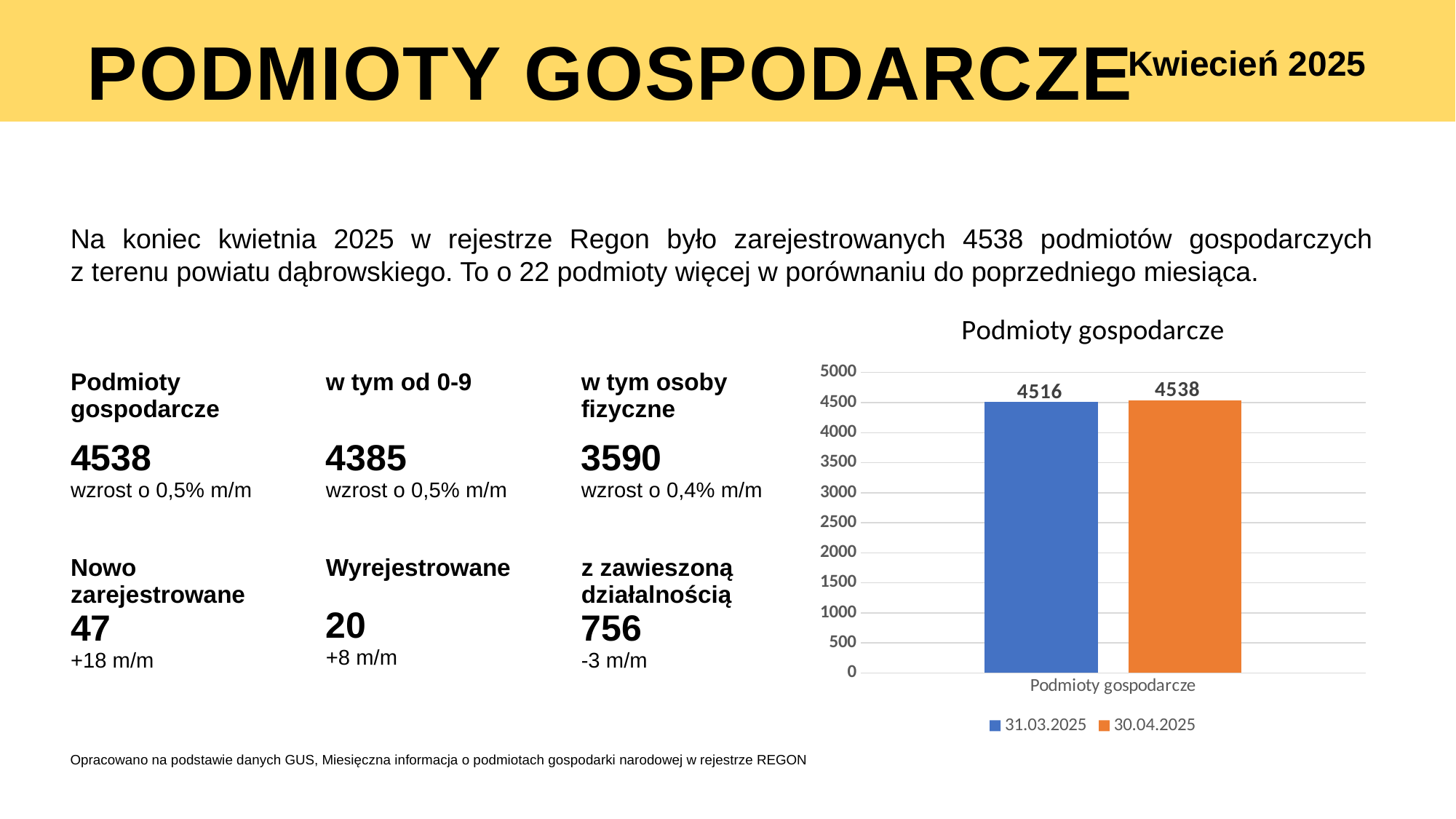

PODMIOTY GOSPODARCZE
Kwiecień 2025

Na koniec kwietnia 2025 w rejestrze Regon było zarejestrowanych 4538 podmiotów gospodarczych
z terenu powiatu dąbrowskiego. To o 22 podmioty więcej w porównaniu do poprzedniego miesiąca.

### Chart: Podmioty gospodarcze

| Category | 31.03.2025 | 30.04.2025 |
|---|---|---|
| Podmioty gospodarcze | 4516.0 | 4538.0 |
| Podmioty gospodarcze | w tym od 0-9 | w tym osoby fizyczne |
| --- | --- | --- |
| 4538 wzrost o 0,5% m/m | 4385 wzrost o 0,5% m/m | 3590 wzrost o 0,4% m/m |
|  |  |  |
| Nowo zarejestrowane 47 +18 m/m | Wyrejestrowane 20 +8 m/m | z zawieszoną działalnością 756 -3 m/m |
|  |  |  |
Opracowano na podstawie danych GUS, Miesięczna informacja o podmiotach gospodarki narodowej w rejestrze REGON